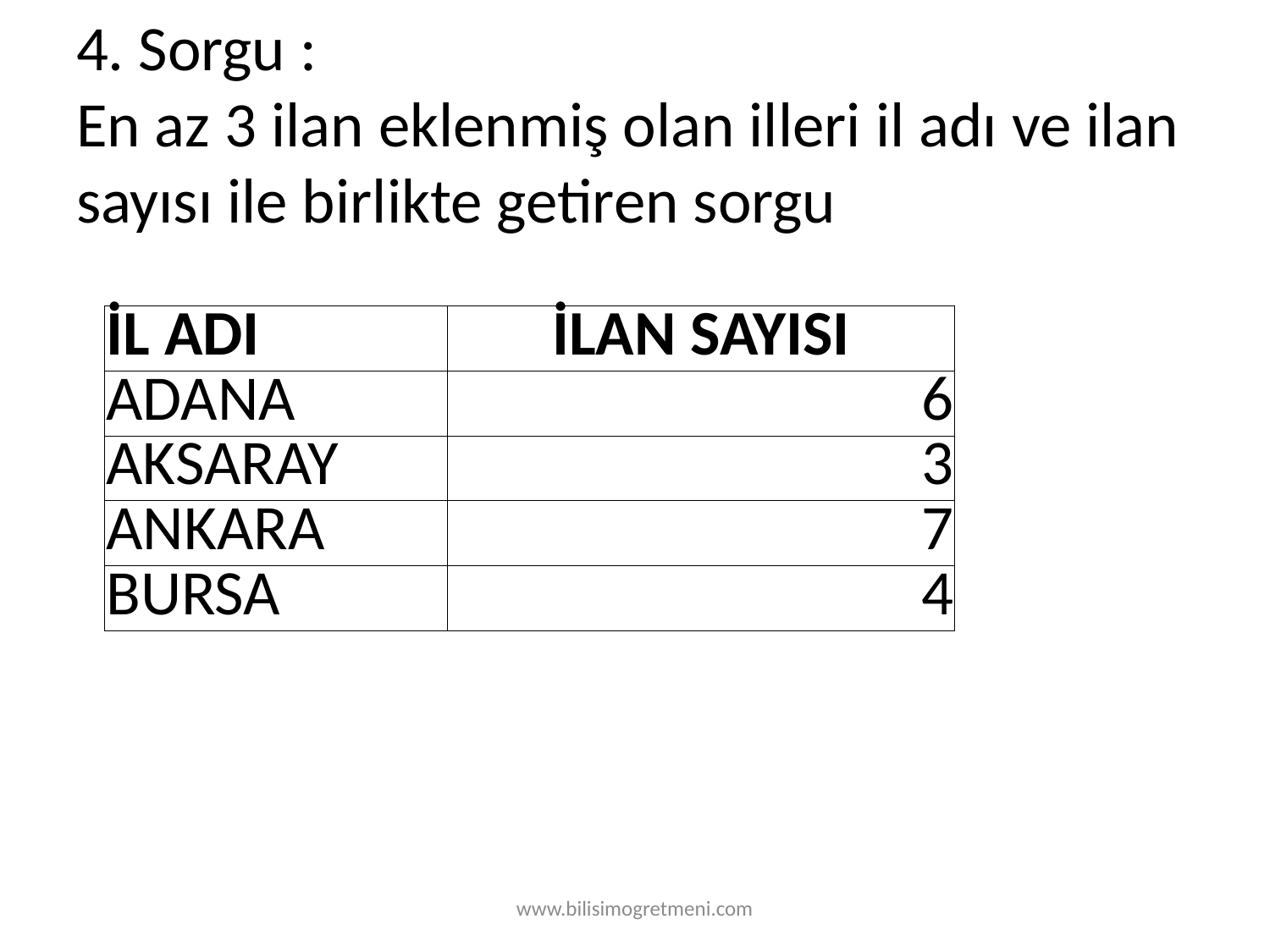

# 4. Sorgu : En az 3 ilan eklenmiş olan illeri il adı ve ilan sayısı ile birlikte getiren sorgu
| İL ADI | İLAN SAYISI |
| --- | --- |
| ADANA | 6 |
| AKSARAY | 3 |
| ANKARA | 7 |
| BURSA | 4 |
www.bilisimogretmeni.com